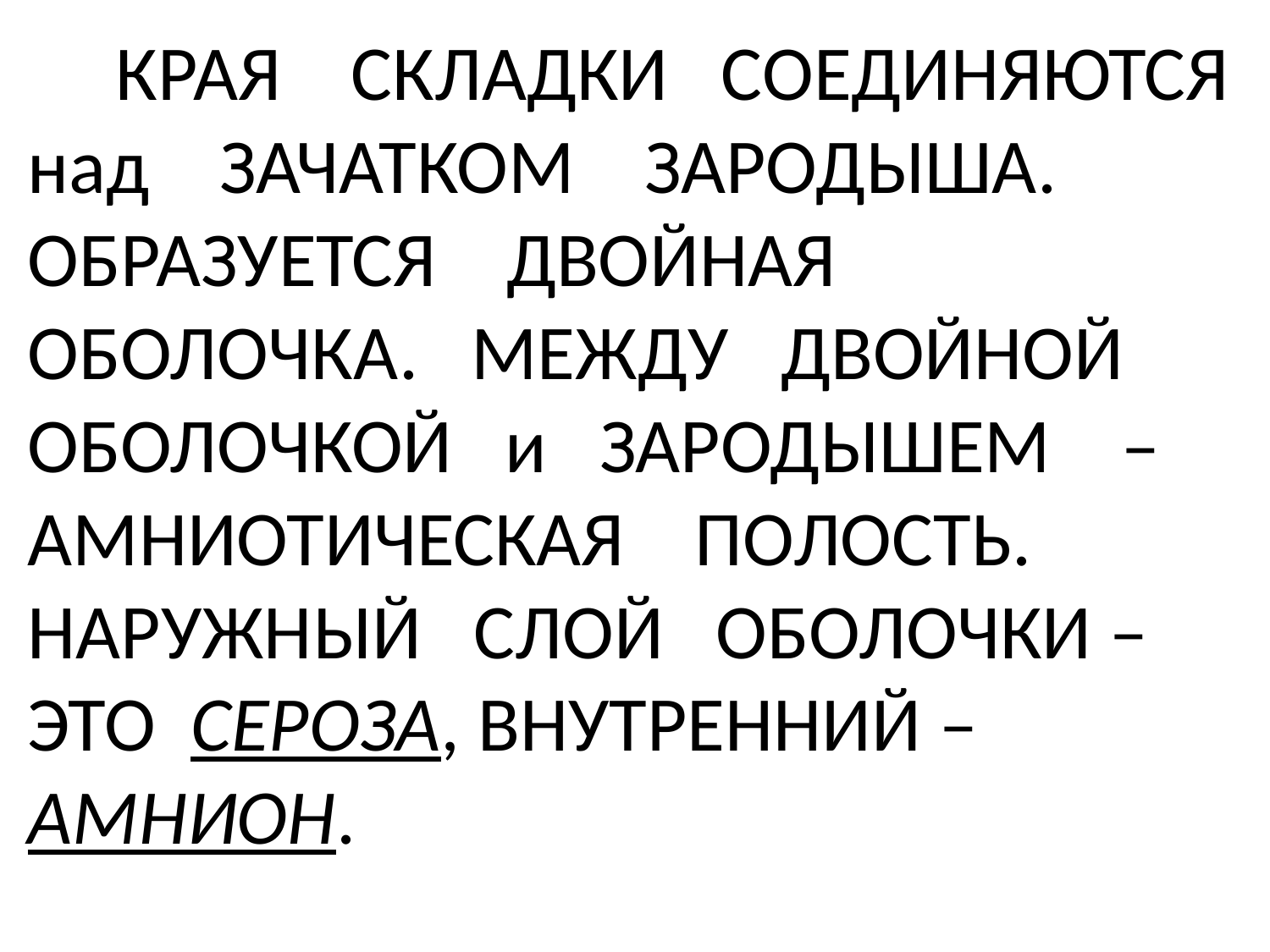

# КРАЯ    СКЛАДКИ   СОЕДИНЯЮТСЯ над    ЗАЧАТКОМ    ЗАРОДЫША. ОБРАЗУЕТСЯ    ДВОЙНАЯ    ОБОЛОЧКА.   МЕЖ­ДУ   ДВОЙНОЙ   ОБОЛОЧКОЙ   и   ЗАРОДЫШЕМ    –  АМНИОТИЧЕСКАЯ    ПО­ЛОСТЬ. НА­РУЖНЫЙ   СЛОЙ   ОБОЛОЧКИ – ЭТО  СЕРОЗА, ВНУТРЕННИЙ – АМНИОН.